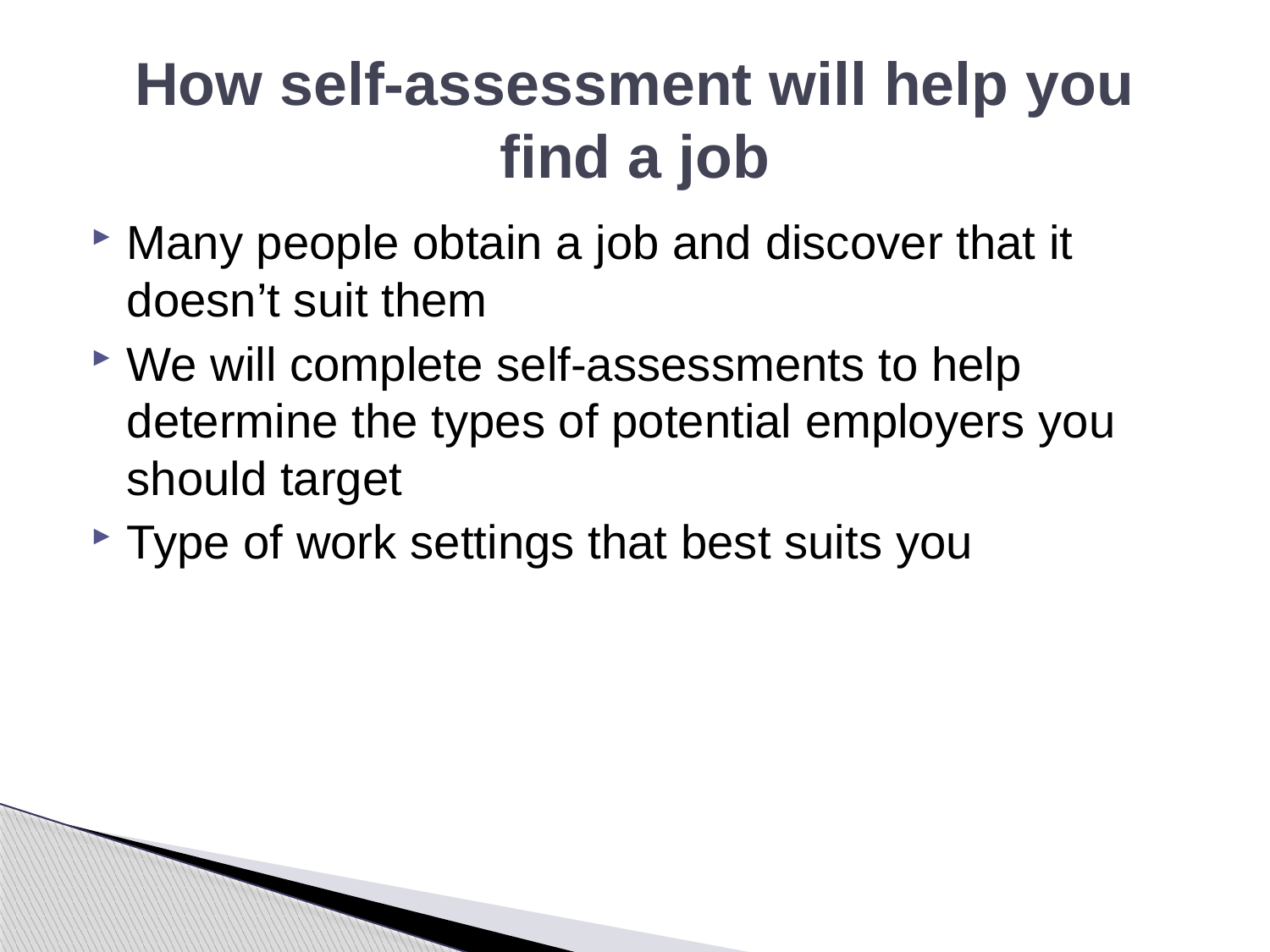

# How self-assessment will help you find a job
Many people obtain a job and discover that it doesn’t suit them
We will complete self-assessments to help determine the types of potential employers you should target
Type of work settings that best suits you